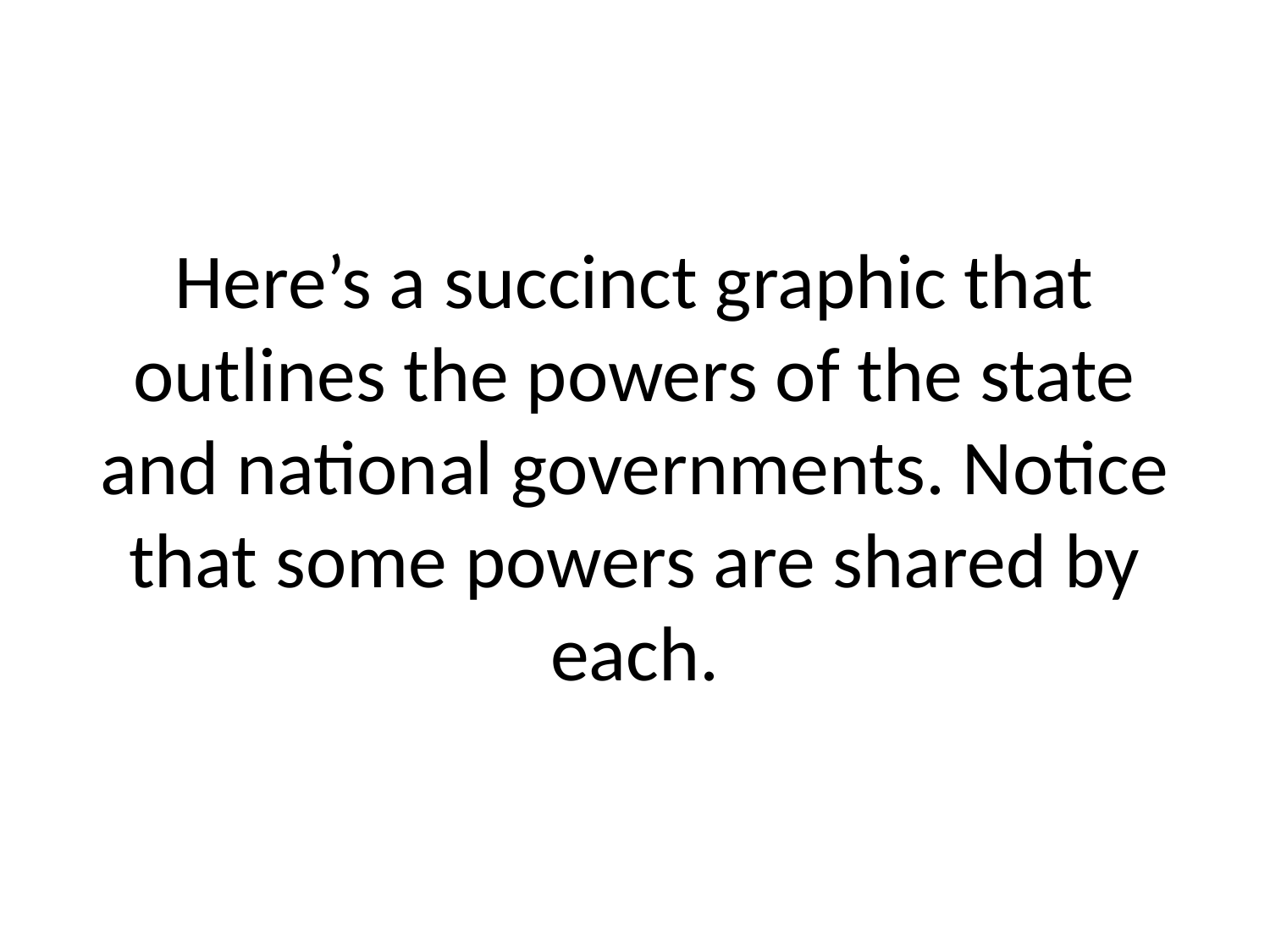

# Here’s a succinct graphic that outlines the powers of the state and national governments. Notice that some powers are shared by each.